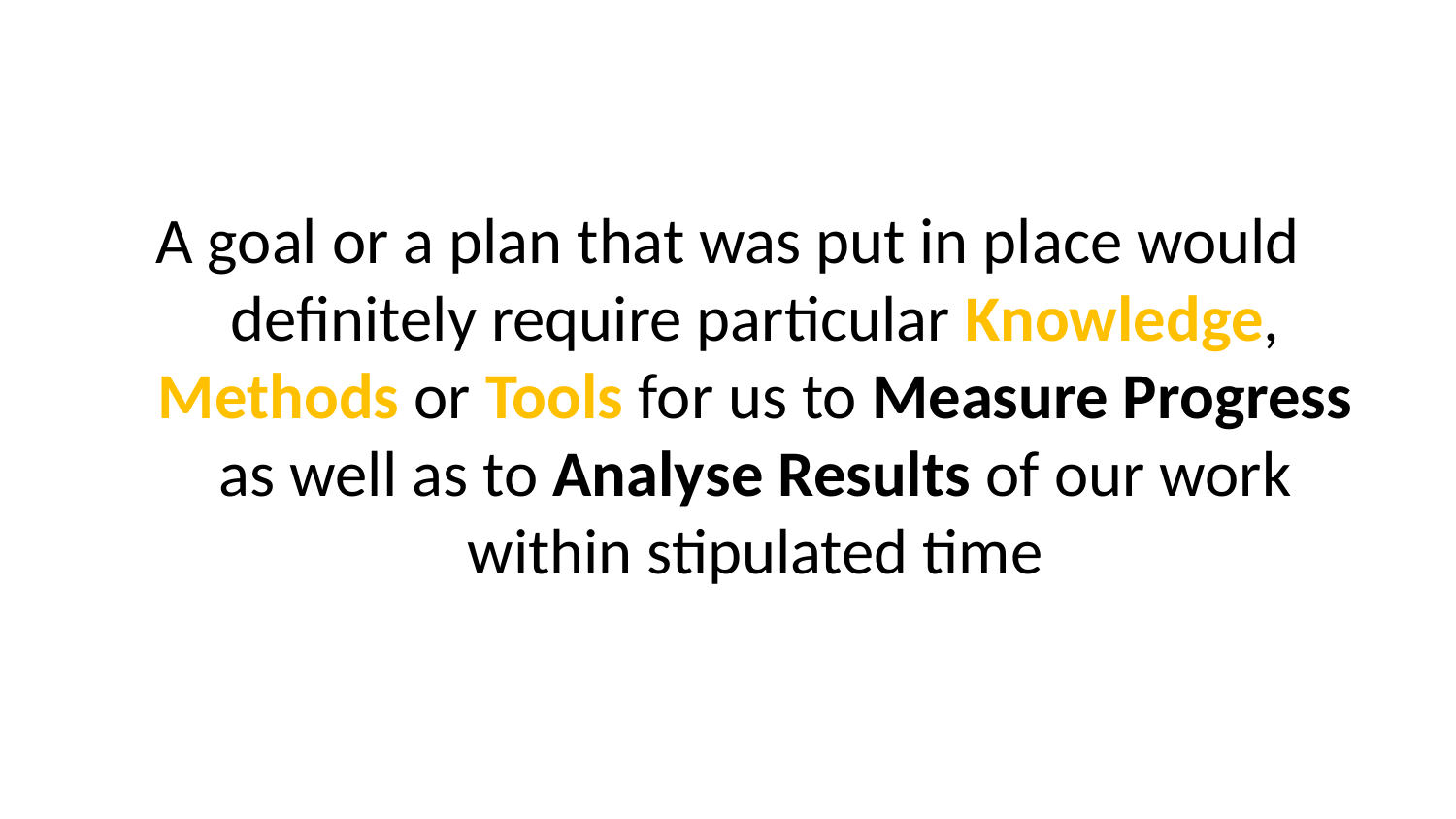

A goal or a plan that was put in place would definitely require particular Knowledge, Methods or Tools for us to Measure Progress as well as to Analyse Results of our work within stipulated time